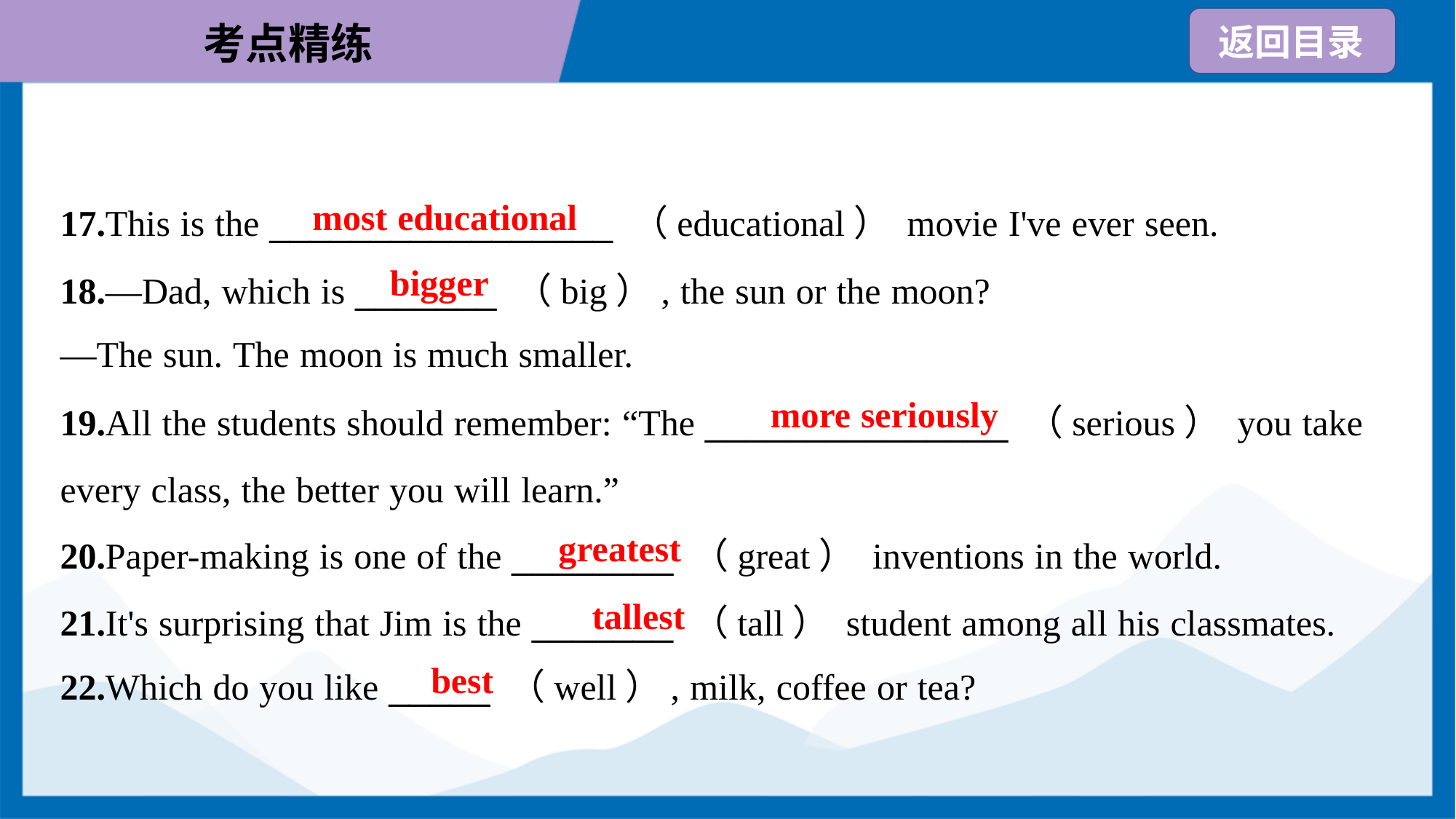

most educational
17.This is the _________________ （educational） movie I've ever seen.
bigger
18.—Dad, which is _______ （big）, the sun or the moon?
—The sun. The moon is much smaller.
more seriously
19.All the students should remember: “The _______________ （serious） you take
every class, the better you will learn.”
20.Paper-making is one of the ________ （great） inventions in the world.
21.It's surprising that Jim is the _______ （tall） student among all his classmates.
22.Which do you like _____ （well）, milk, coffee or tea?
greatest
tallest
best